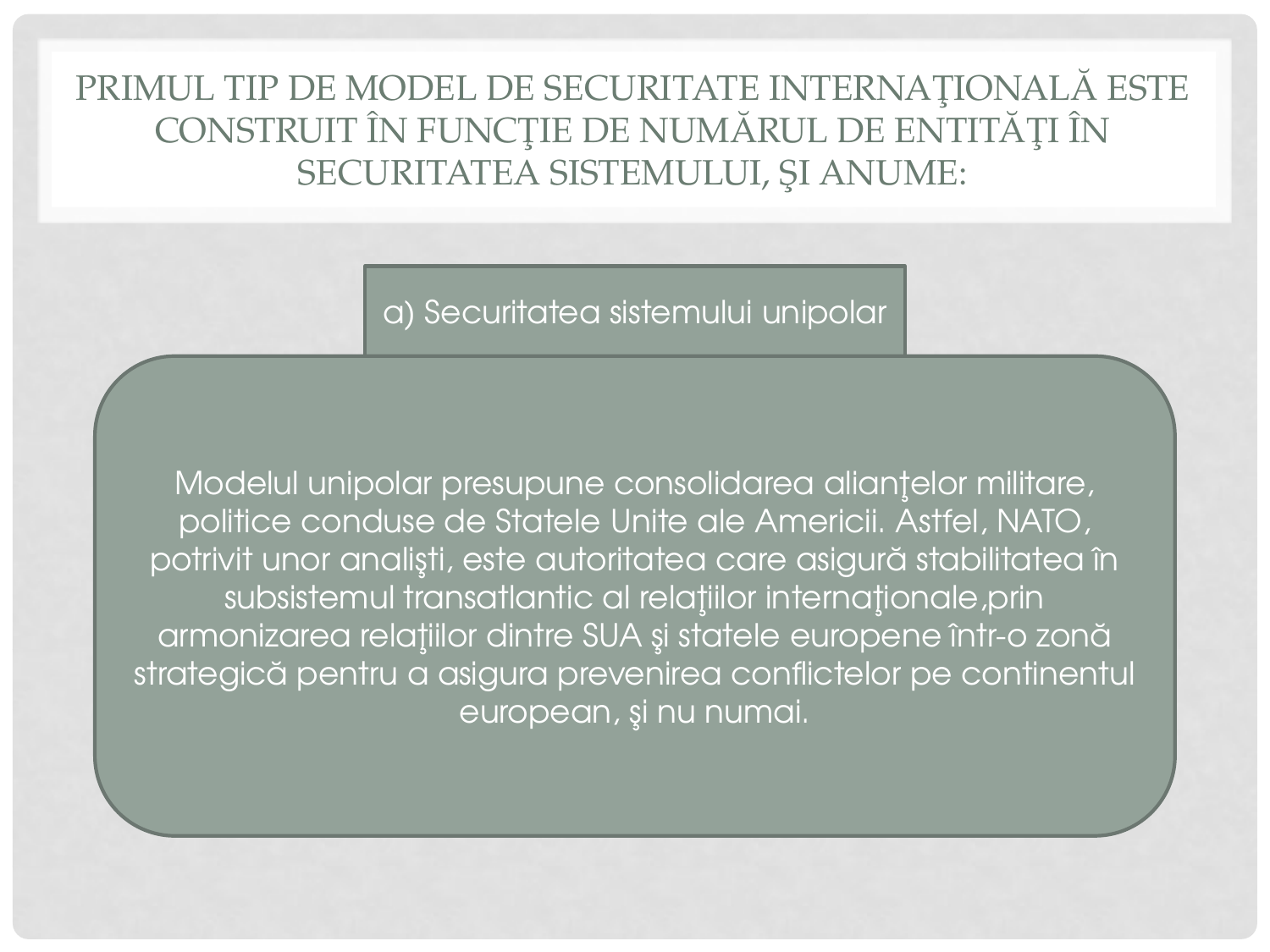

# Primul tip de model de securitate internaţională este construit în funcţie de numărul de entităţi în securitatea sistemului, şi anume:

a) Securitatea sistemului unipolar
Modelul unipolar presupune consolidarea alianţelor militare, politice conduse de Statele Unite ale Americii. Astfel, NATO, potrivit unor analişti, este autoritatea care asigură stabilitatea în subsistemul transatlantic al relaţiilor internaţionale,prin armonizarea relaţiilor dintre SUA şi statele europene într-o zonă strategică pentru a asigura prevenirea conflictelor pe continentul european, şi nu numai.